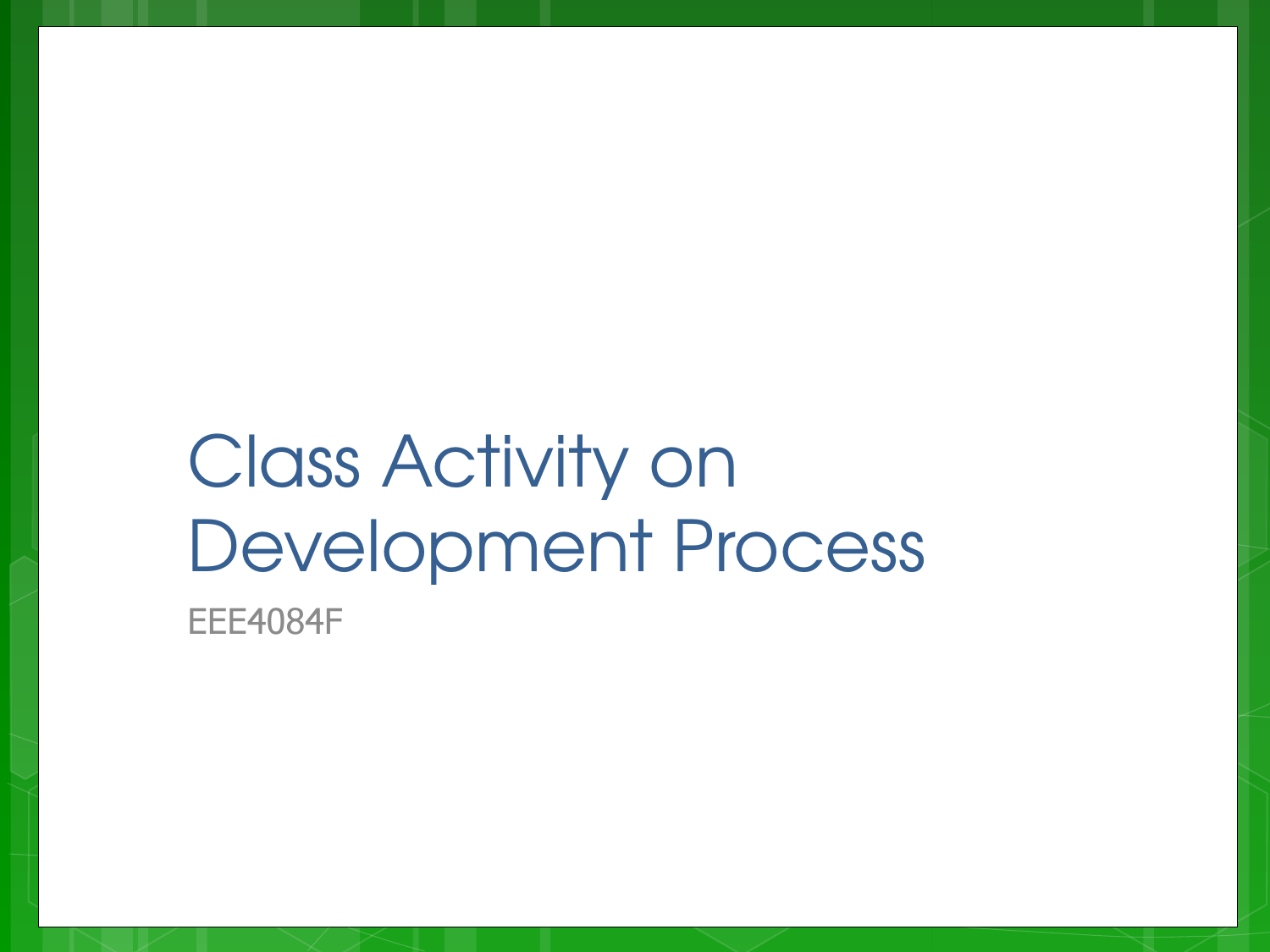

# Class Activity on Development Process
EEE4084F